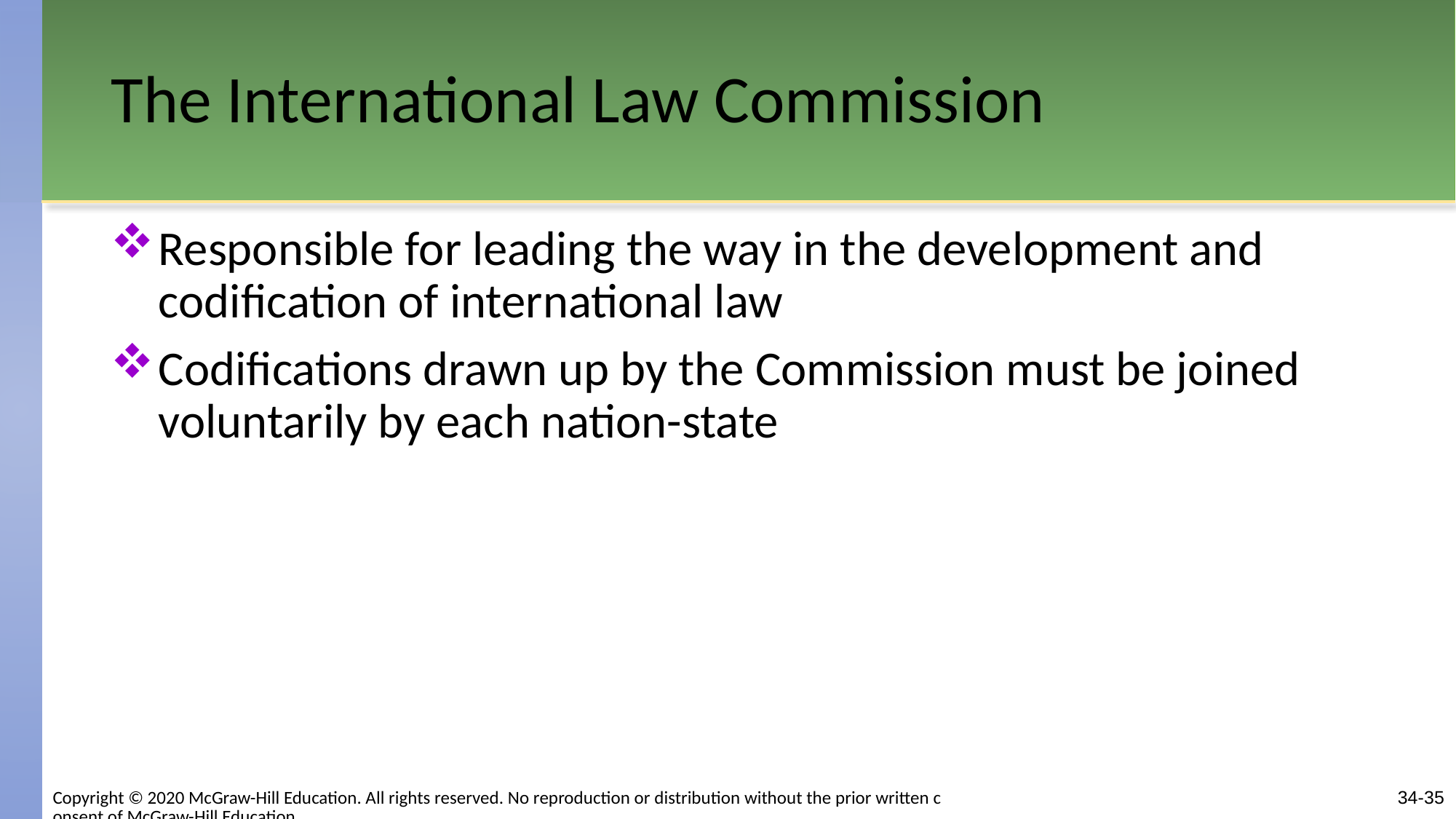

# The International Law Commission
Responsible for leading the way in the development and codification of international law
Codifications drawn up by the Commission must be joined voluntarily by each nation-state

Copyright © 2020 McGraw-Hill Education. All rights reserved. No reproduction or distribution without the prior written consent of McGraw-Hill Education.
34-35